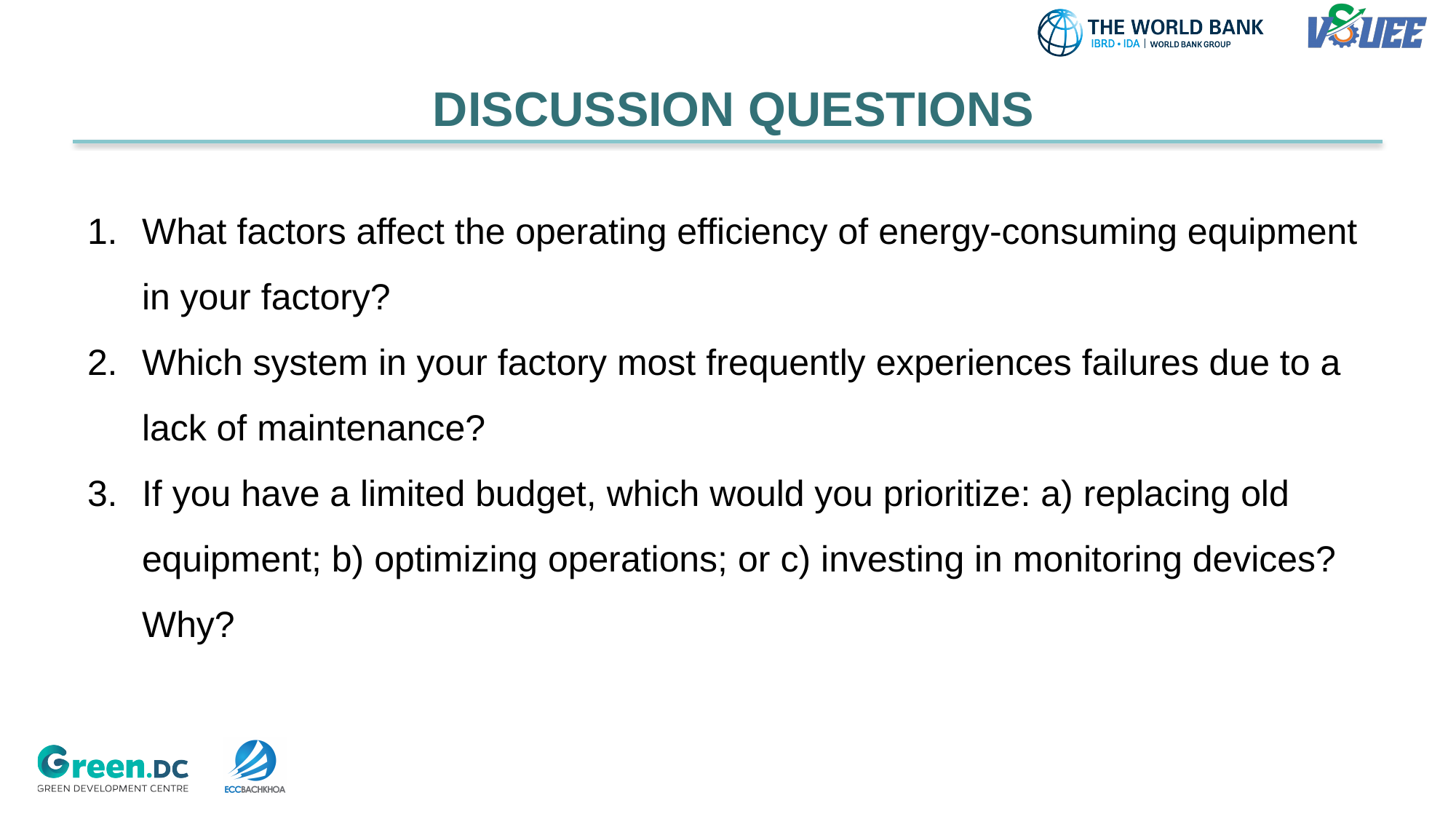

DISCUSSION QUESTIONS

What factors affect the operating efficiency of energy-consuming equipment in your factory?
Which system in your factory most frequently experiences failures due to a lack of maintenance?
If you have a limited budget, which would you prioritize: a) replacing old equipment; b) optimizing operations; or c) investing in monitoring devices? Why?